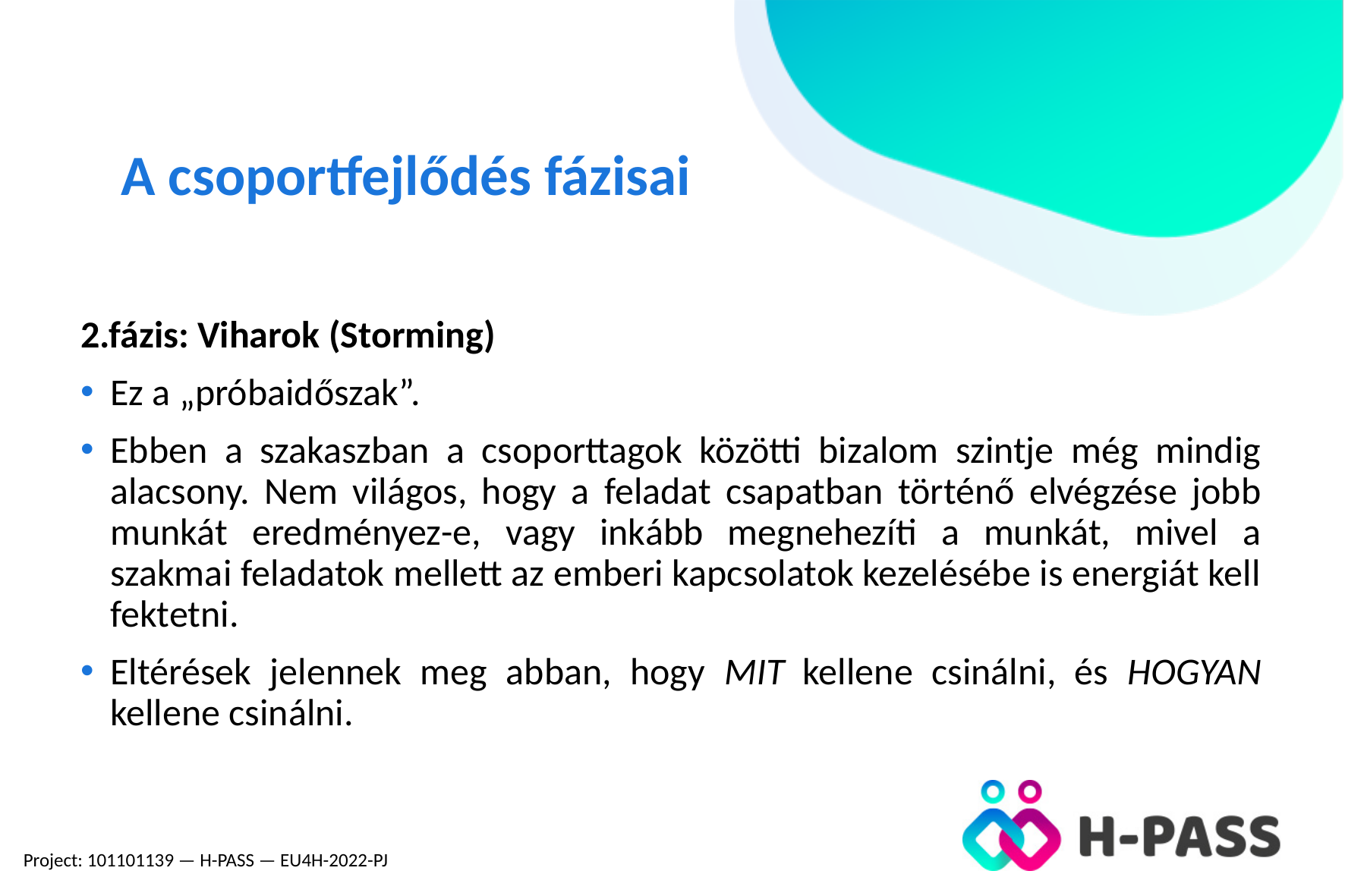

# A csoportfejlődés fázisai
2.fázis: Viharok (Storming)
Ez a „próbaidőszak”.
Ebben a szakaszban a csoporttagok közötti bizalom szintje még mindig alacsony. Nem világos, hogy a feladat csapatban történő elvégzése jobb munkát eredményez-e, vagy inkább megnehezíti a munkát, mivel a szakmai feladatok mellett az emberi kapcsolatok kezelésébe is energiát kell fektetni.
Eltérések jelennek meg abban, hogy MIT kellene csinálni, és HOGYAN kellene csinálni.
Project: 101101139 — H-PASS — EU4H-2022-PJ